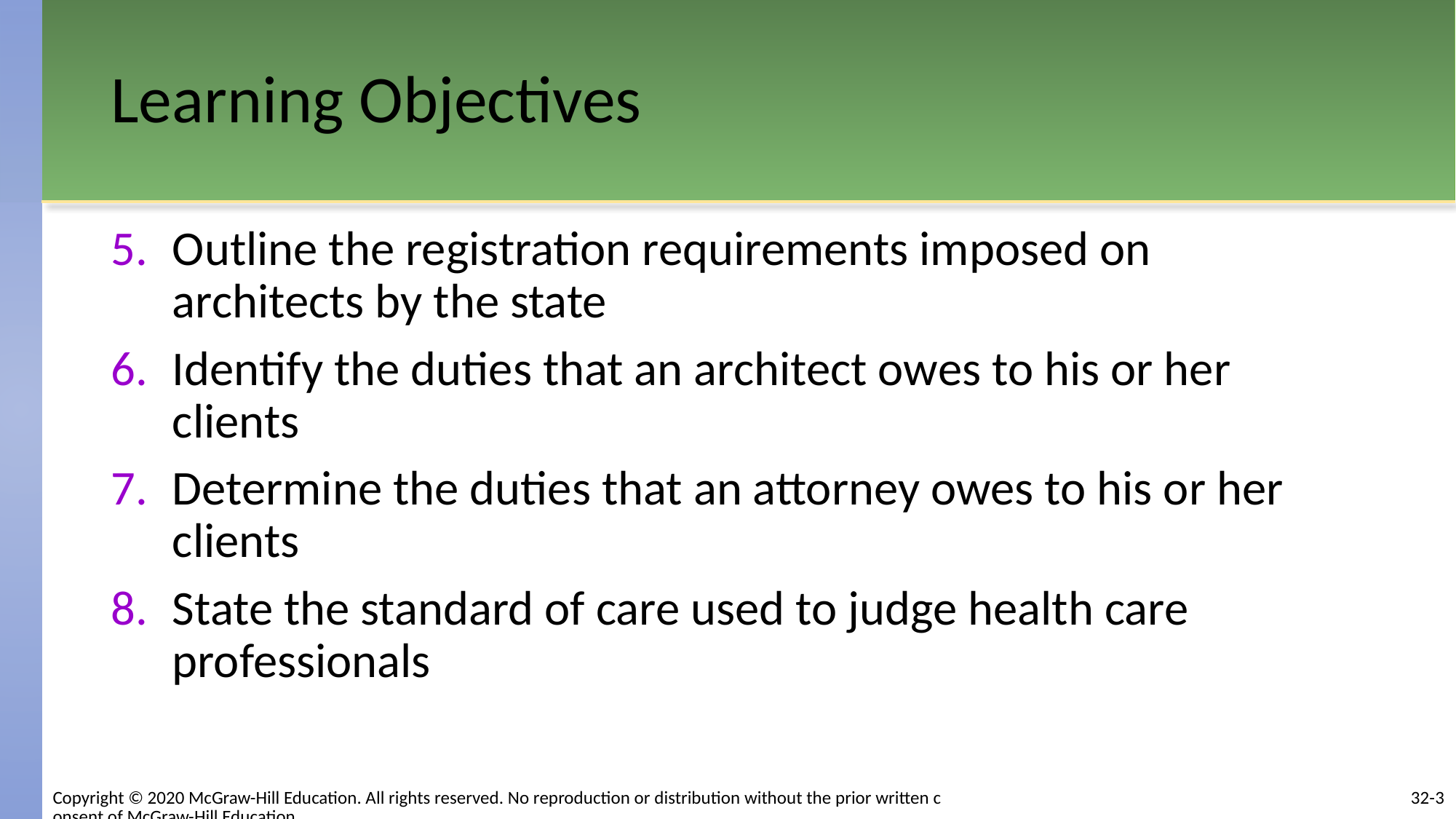

# Learning Objectives
Outline the registration requirements imposed on architects by the state
Identify the duties that an architect owes to his or her clients
Determine the duties that an attorney owes to his or her clients
State the standard of care used to judge health care professionals
32-3
Copyright © 2020 McGraw-Hill Education. All rights reserved. No reproduction or distribution without the prior written consent of McGraw-Hill Education.